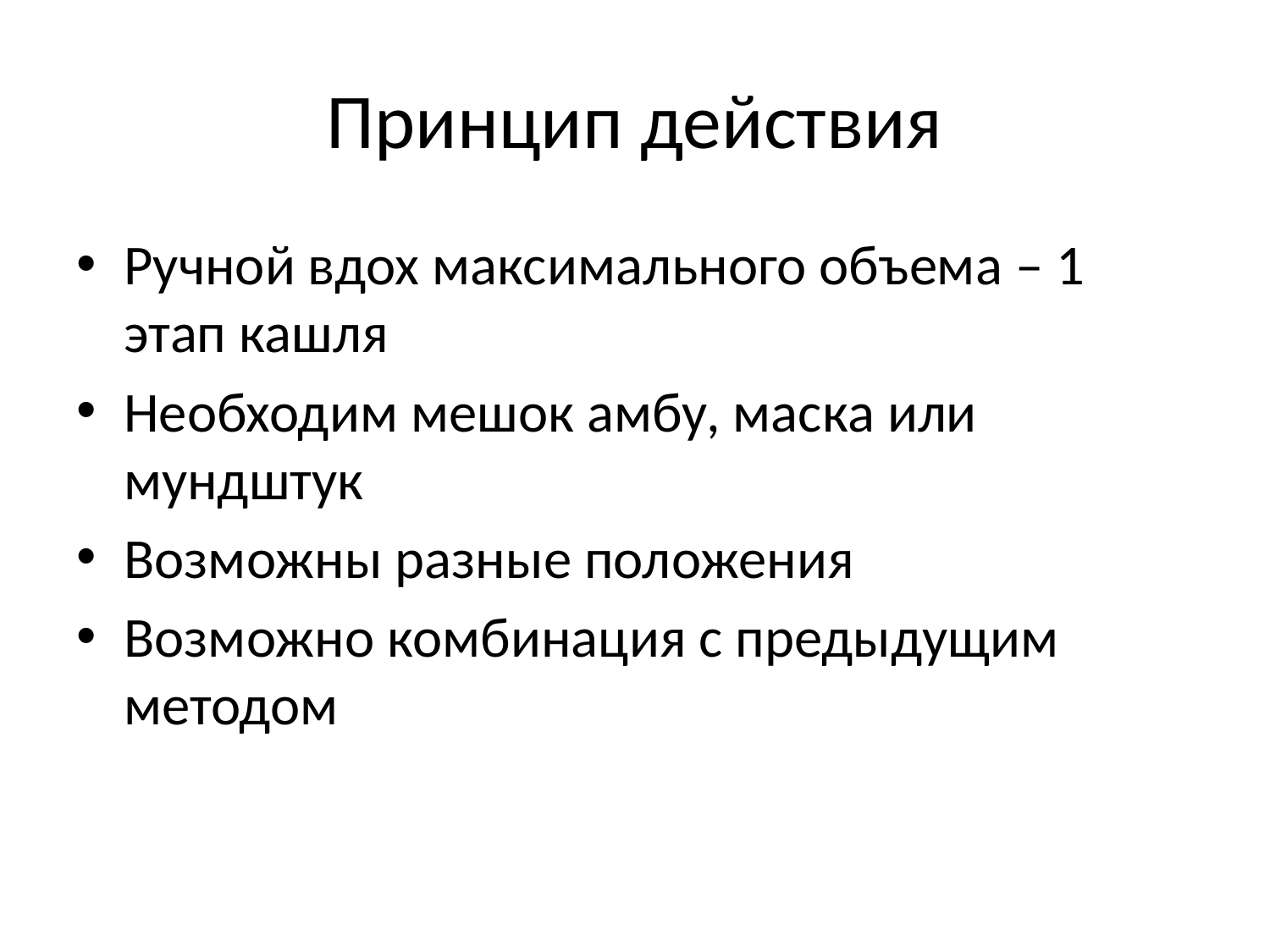

# Принцип действия
Ручной вдох максимального объема – 1 этап кашля
Необходим мешок амбу, маска или мундштук
Возможны разные положения
Возможно комбинация с предыдущим методом